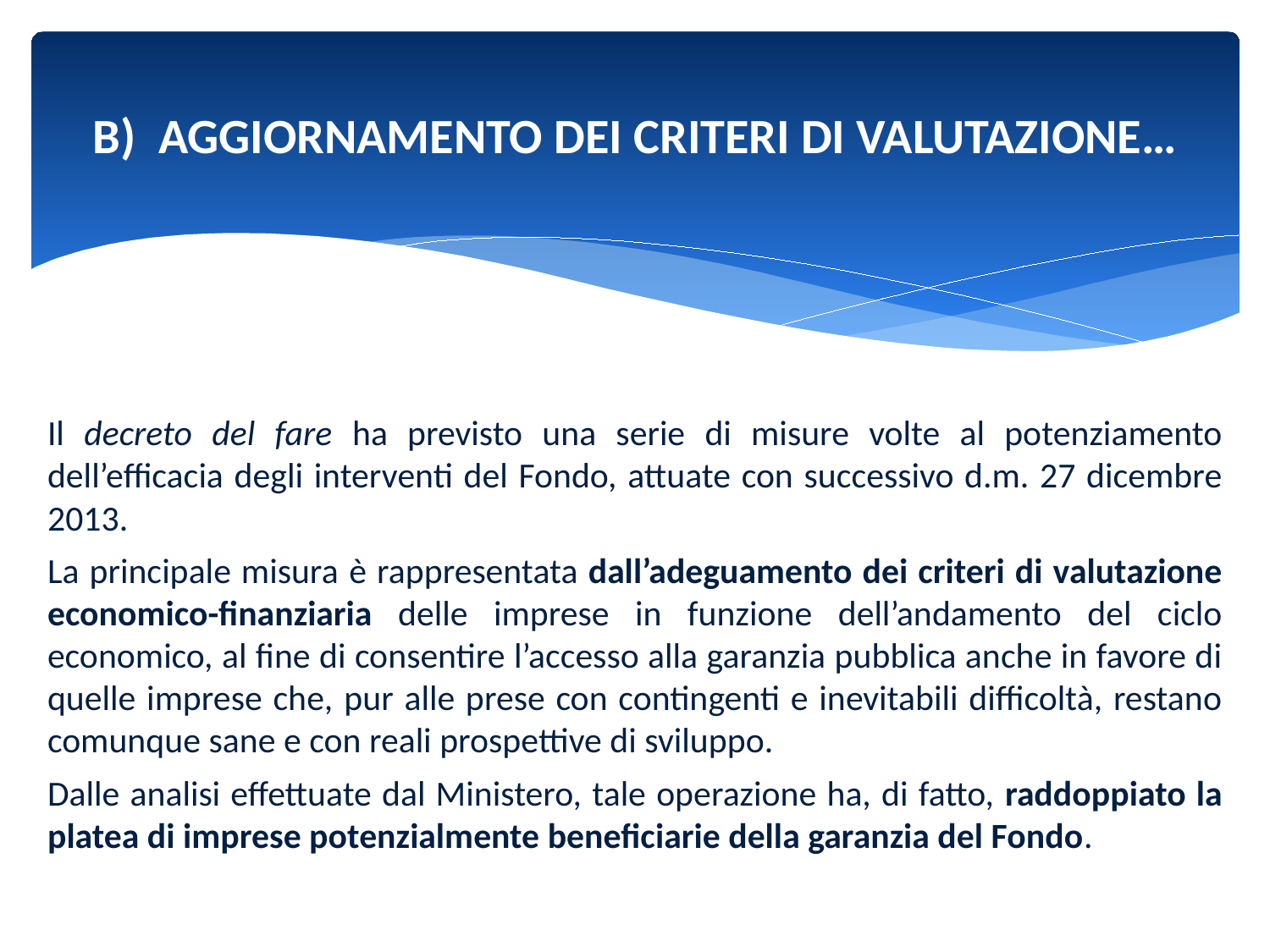

# B)  AGGIORNAMENTO DEI CRITERI DI VALUTAZIONE…
Il decreto del fare ha previsto una serie di misure volte al potenziamento dell’efficacia degli interventi del Fondo, attuate con successivo d.m. 27 dicembre 2013.
La principale misura è rappresentata dall’adeguamento dei criteri di valutazione economico-finanziaria delle imprese in funzione dell’andamento del ciclo economico, al fine di consentire l’accesso alla garanzia pubblica anche in favore di quelle imprese che, pur alle prese con contingenti e inevitabili difficoltà, restano comunque sane e con reali prospettive di sviluppo.
Dalle analisi effettuate dal Ministero, tale operazione ha, di fatto, raddoppiato la platea di imprese potenzialmente beneficiarie della garanzia del Fondo.